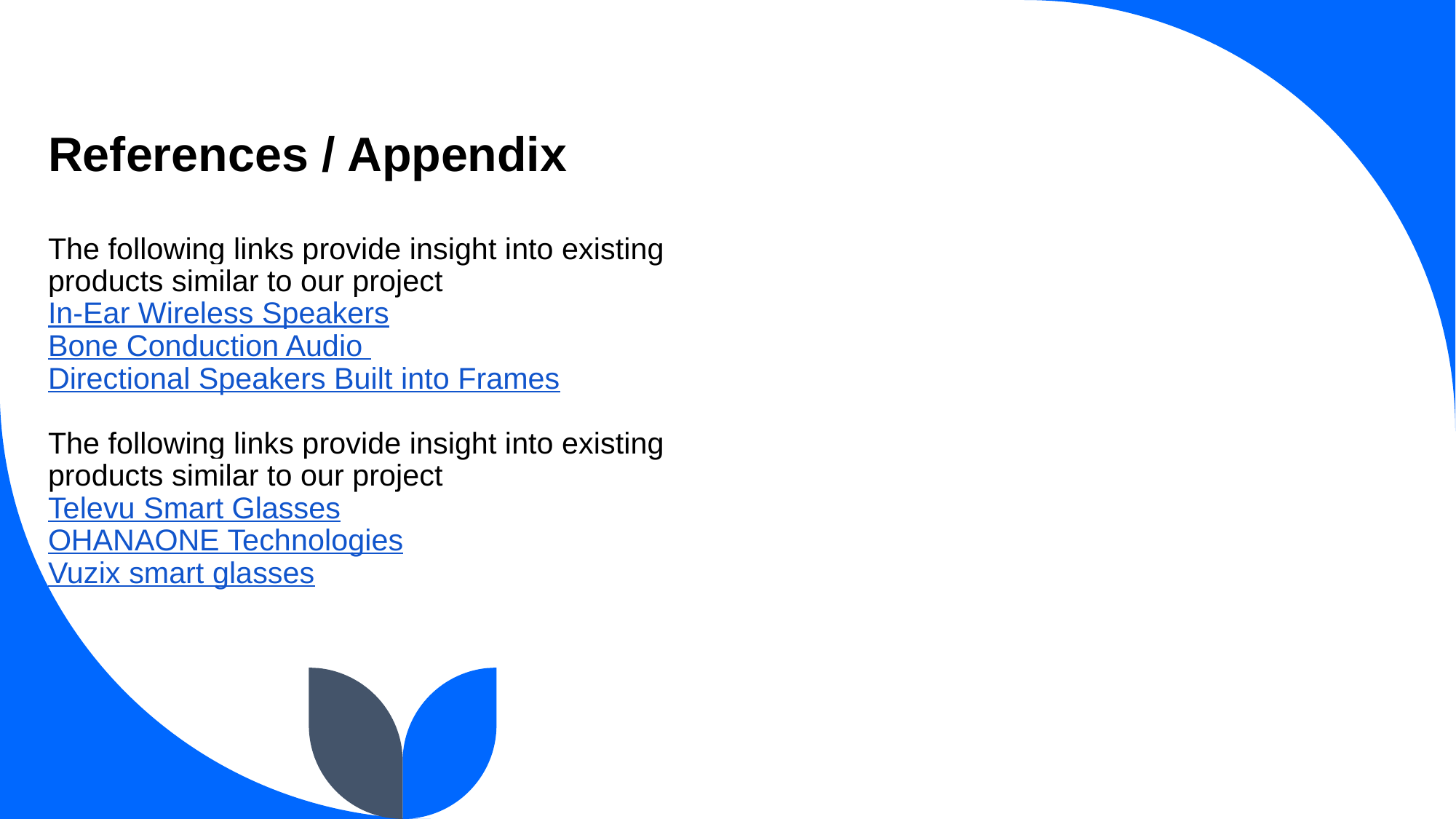

References / Appendix

The following links provide insight into existing products similar to our project
In-Ear Wireless Speakers
Bone Conduction Audio
Directional Speakers Built into Frames

The following links provide insight into existing products similar to our project
Televu Smart Glasses
OHANAONE Technologies
Vuzix smart glasses